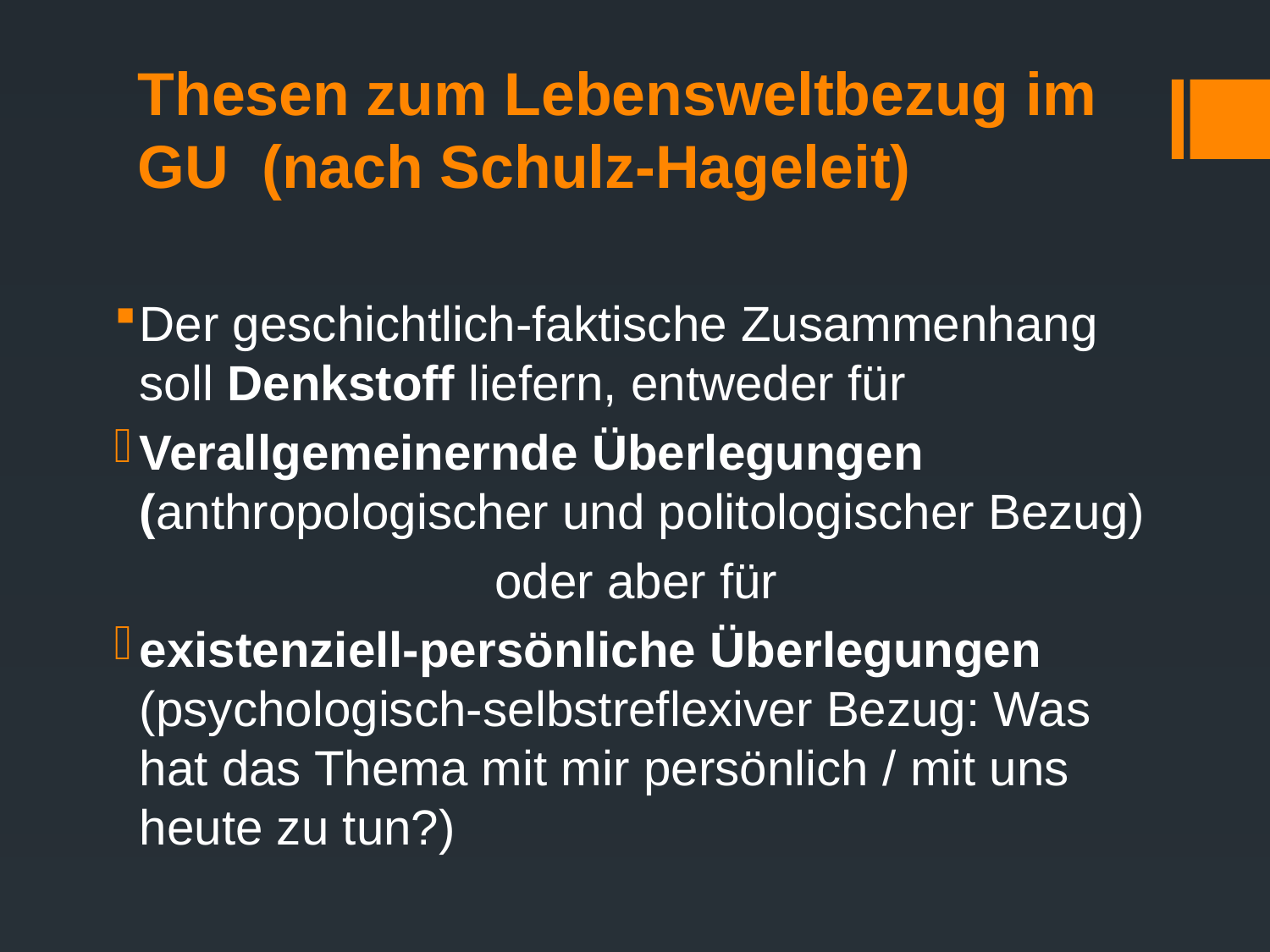

# Thesen zum Lebensweltbezug im GU  (nach Schulz-Hageleit)
Der geschichtlich-faktische Zusammenhang soll Denkstoff liefern, entweder für
Verallgemeinernde Überlegungen (anthropologischer und politologischer Bezug)
oder aber für
existenziell-persönliche Überlegungen (psychologisch-selbstreflexiver Bezug: Was hat das Thema mit mir persönlich / mit uns heute zu tun?)